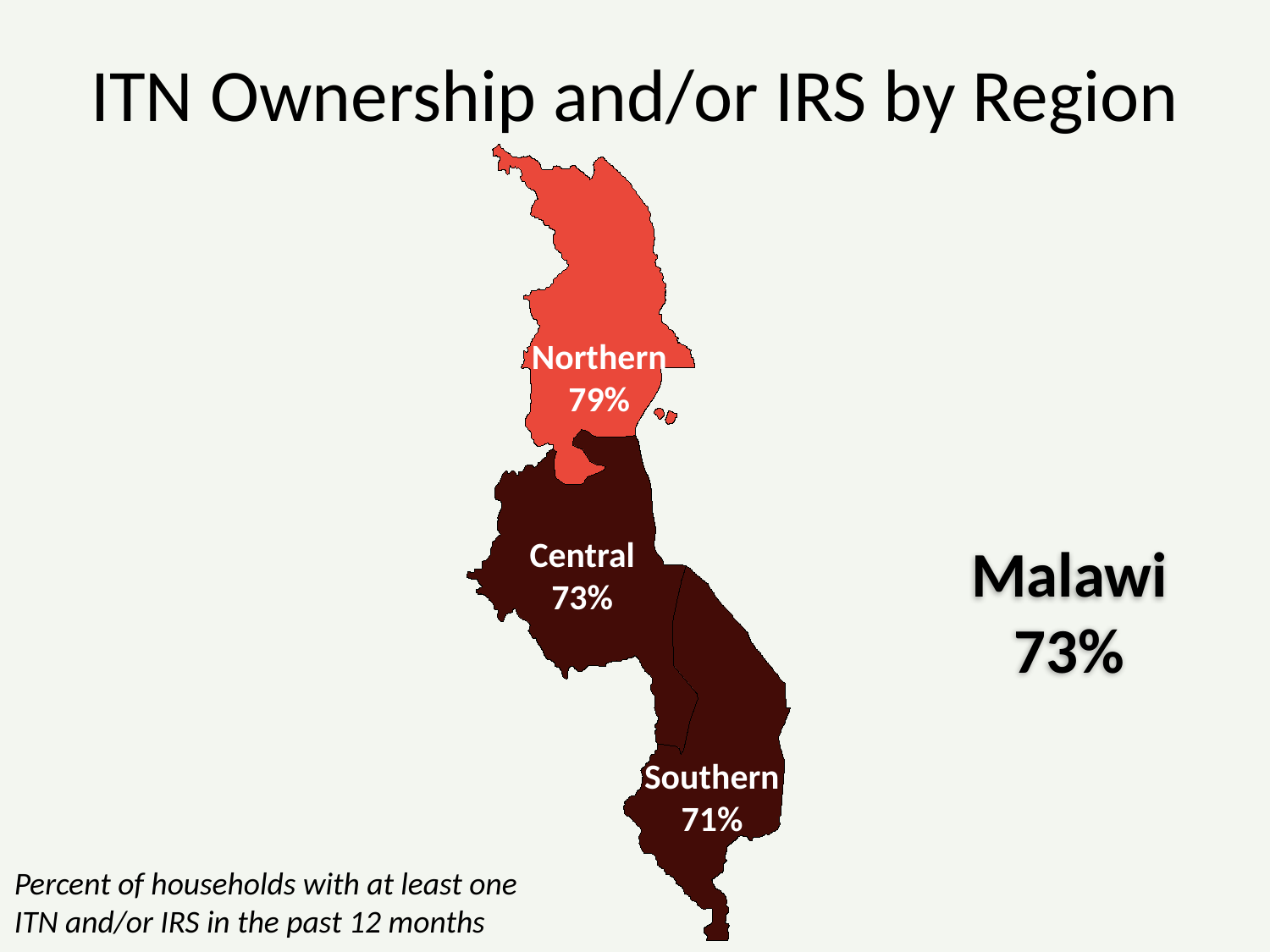

ITN Ownership and/or IRS by Region

Northern
79%
Malawi
73%
Central
73%
Southern
71%
Percent of households with at least one ITN and/or IRS in the past 12 months